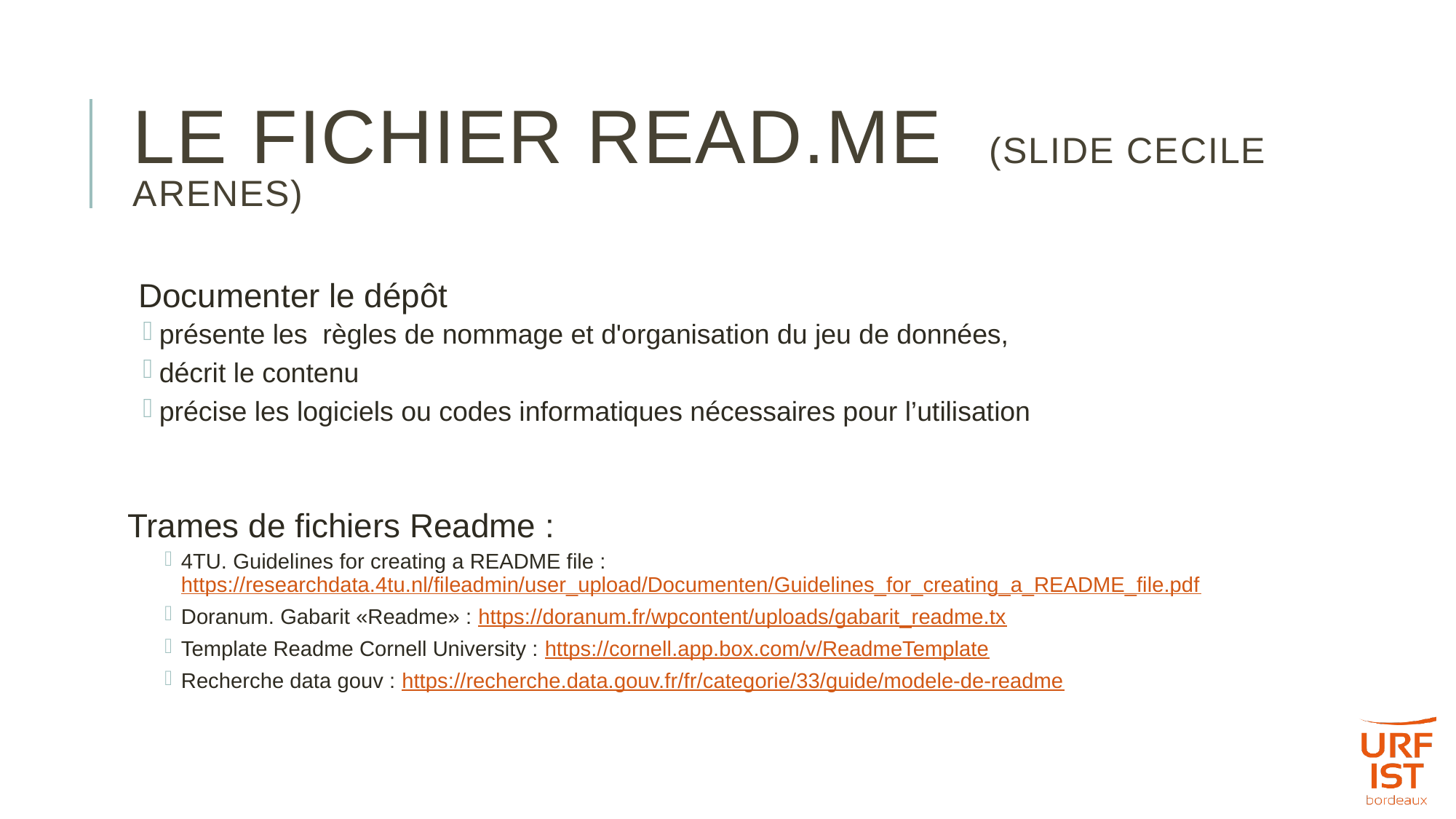

# Le fichier read.me  (Slide CECILE ARENES)
Documenter le dépôt
présente les  règles de nommage et d'organisation du jeu de données,
décrit le contenu
précise les logiciels ou codes informatiques nécessaires pour l’utilisation

Trames de fichiers Readme :
4TU. Guidelines for creating a README file : https://researchdata.4tu.nl/fileadmin/user_upload/Documenten/Guidelines_for_creating_a_README_file.pdf
Doranum. Gabarit «Readme» : https://doranum.fr/wpcontent/uploads/gabarit_readme.tx
Template Readme Cornell University : https://cornell.app.box.com/v/ReadmeTemplate
Recherche data gouv : https://recherche.data.gouv.fr/fr/categorie/33/guide/modele-de-readme